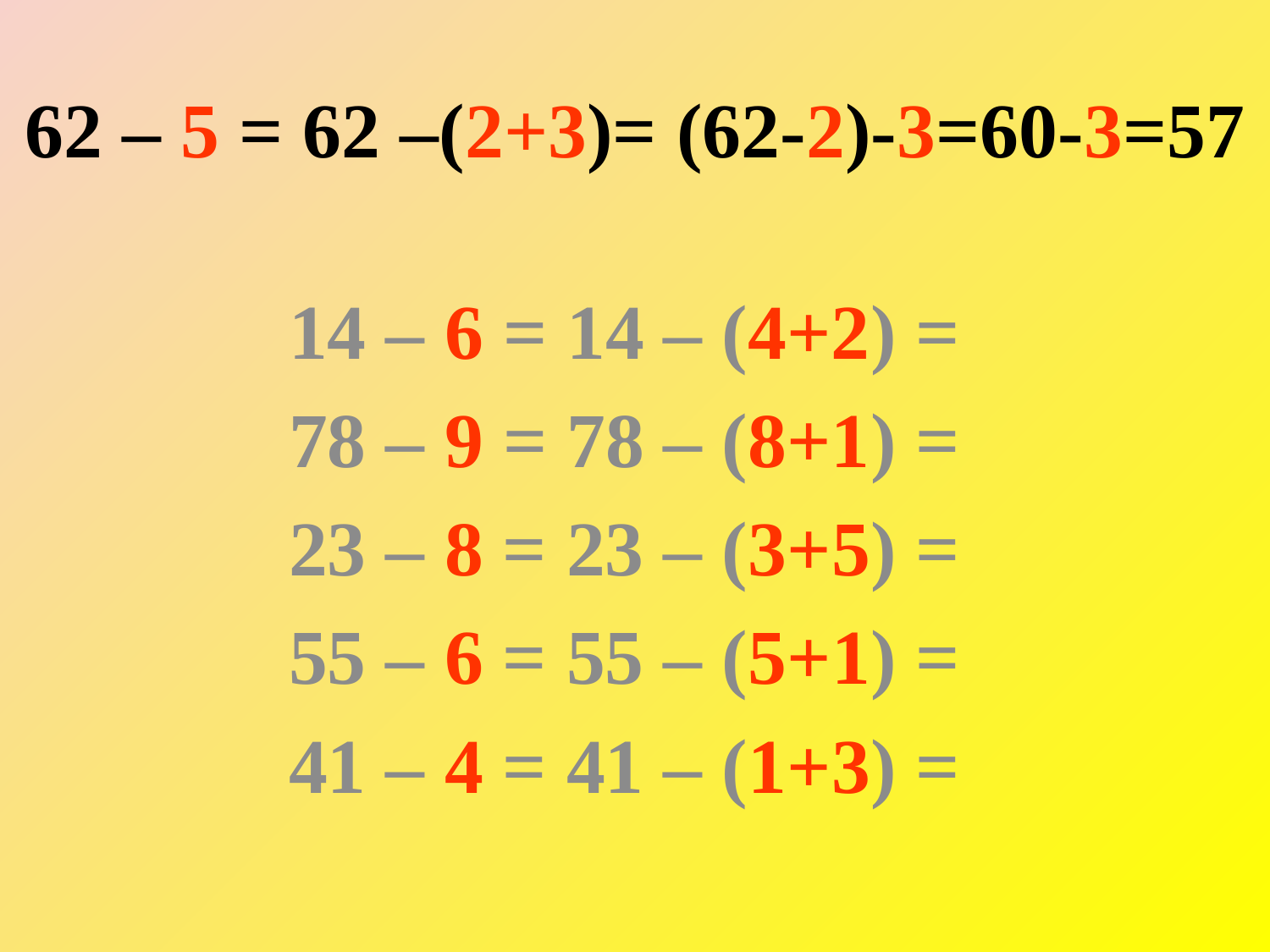

# 62 – 5 = 62 –(2+3)= (62-2)-3=60-3=57
14 – 6 = 14 – (4+2) =
78 – 9 = 78 – (8+1) =
23 – 8 = 23 – (3+5) =
55 – 6 = 55 – (5+1) =
41 – 4 = 41 – (1+3) =